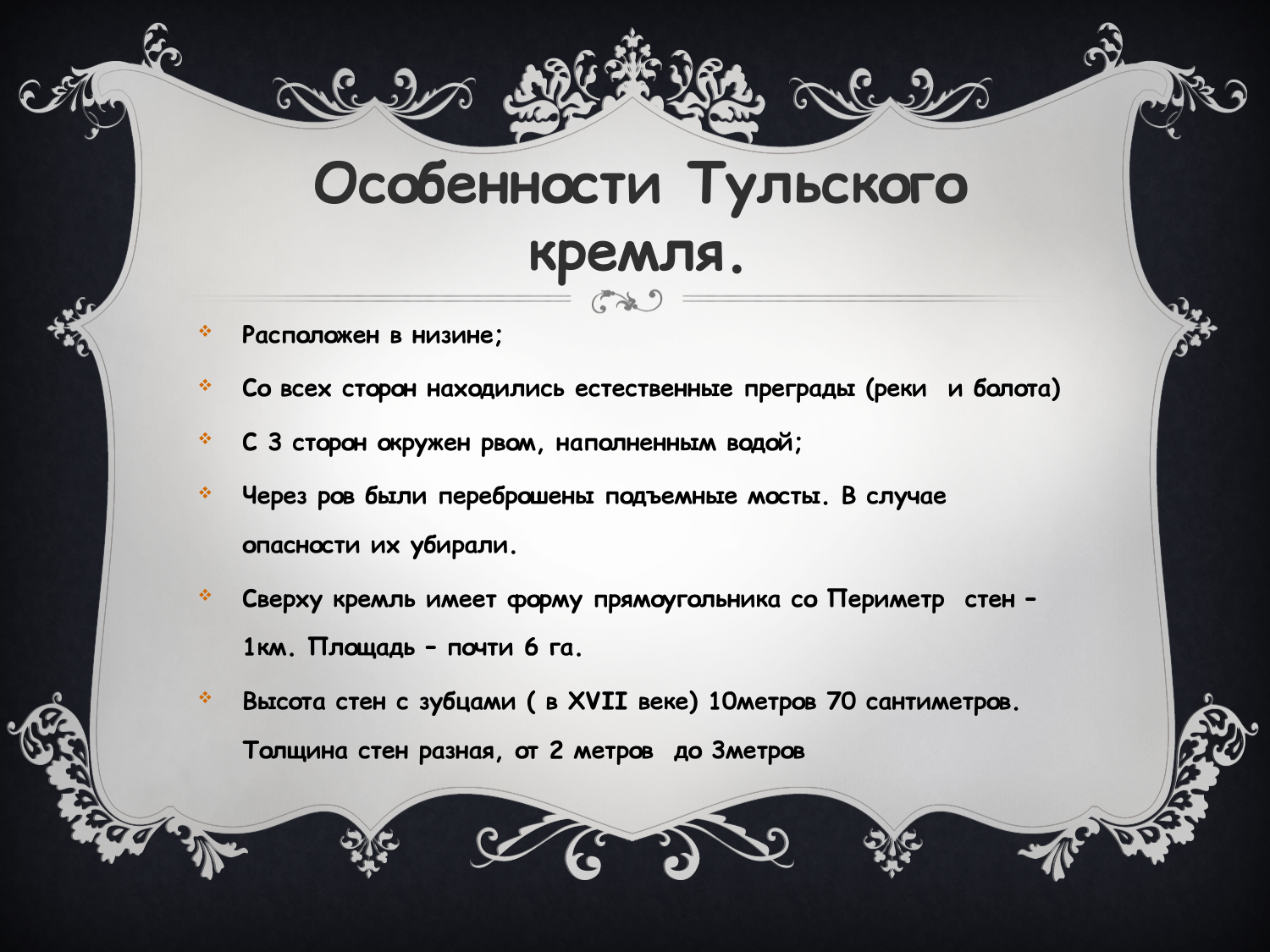

# Особенности Тульского кремля.

Расположен в низине;
Со всех сторон находились естественные преграды (реки  и болота)
С 3 сторон окружен рвом, наполненным водой;
Через ров были переброшены подъемные мосты. В случае опасности их убирали.
Сверху кремль имеет форму прямоугольника со Периметр  стен – 1км. Площадь – почти 6 га.
Высота стен с зубцами ( в XVII веке) 10метров 70 сантиметров. Толщина стен разная, от 2 метров  до 3метров